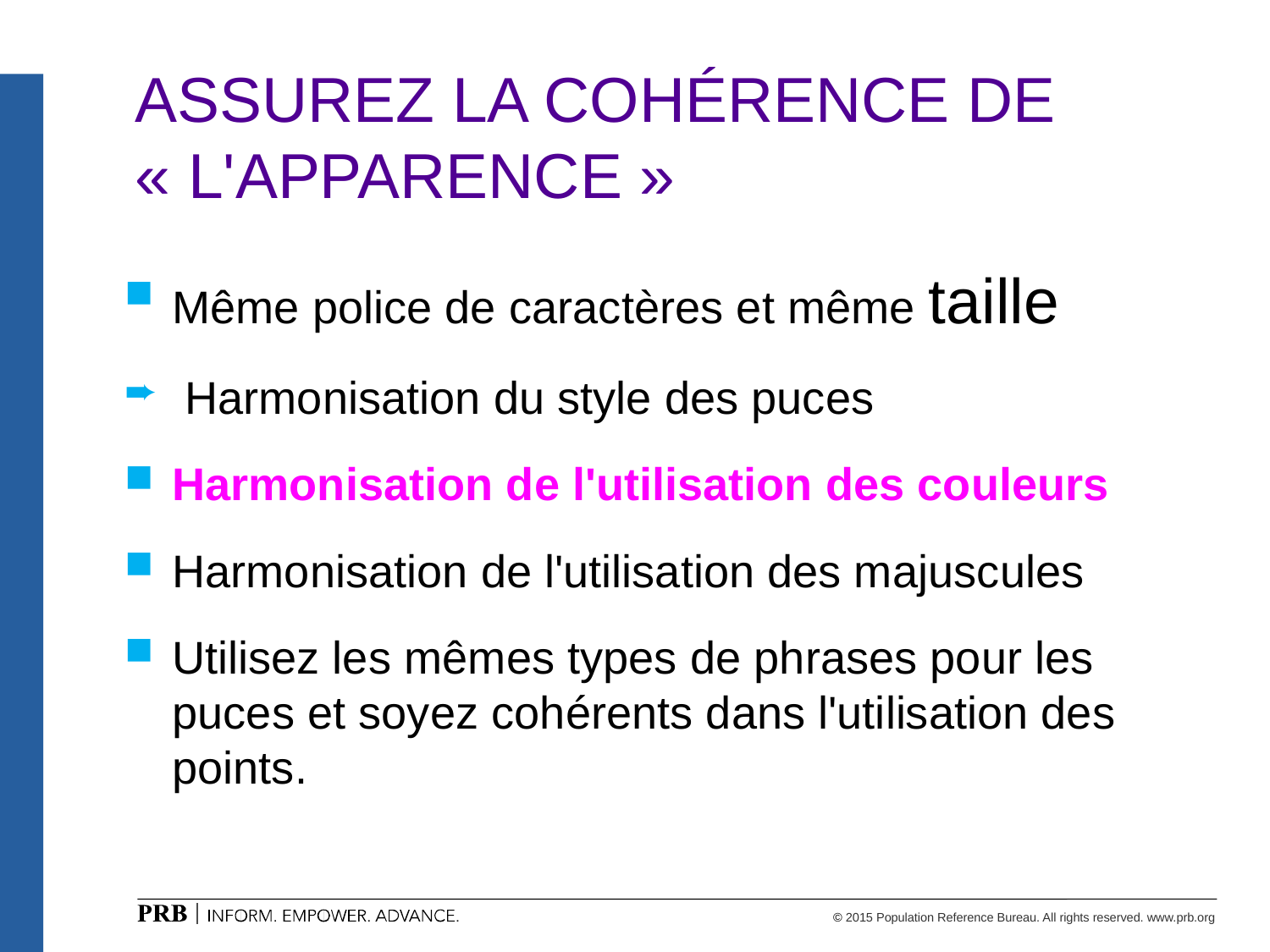

# ASSUREZ LA COHÉRENCE DE « L'APPARENCE »
Même police de caractères et même taille
 Harmonisation du style des puces
Harmonisation de l'utilisation des couleurs
Harmonisation de l'utilisation des majuscules
Utilisez les mêmes types de phrases pour les puces et soyez cohérents dans l'utilisation des points.